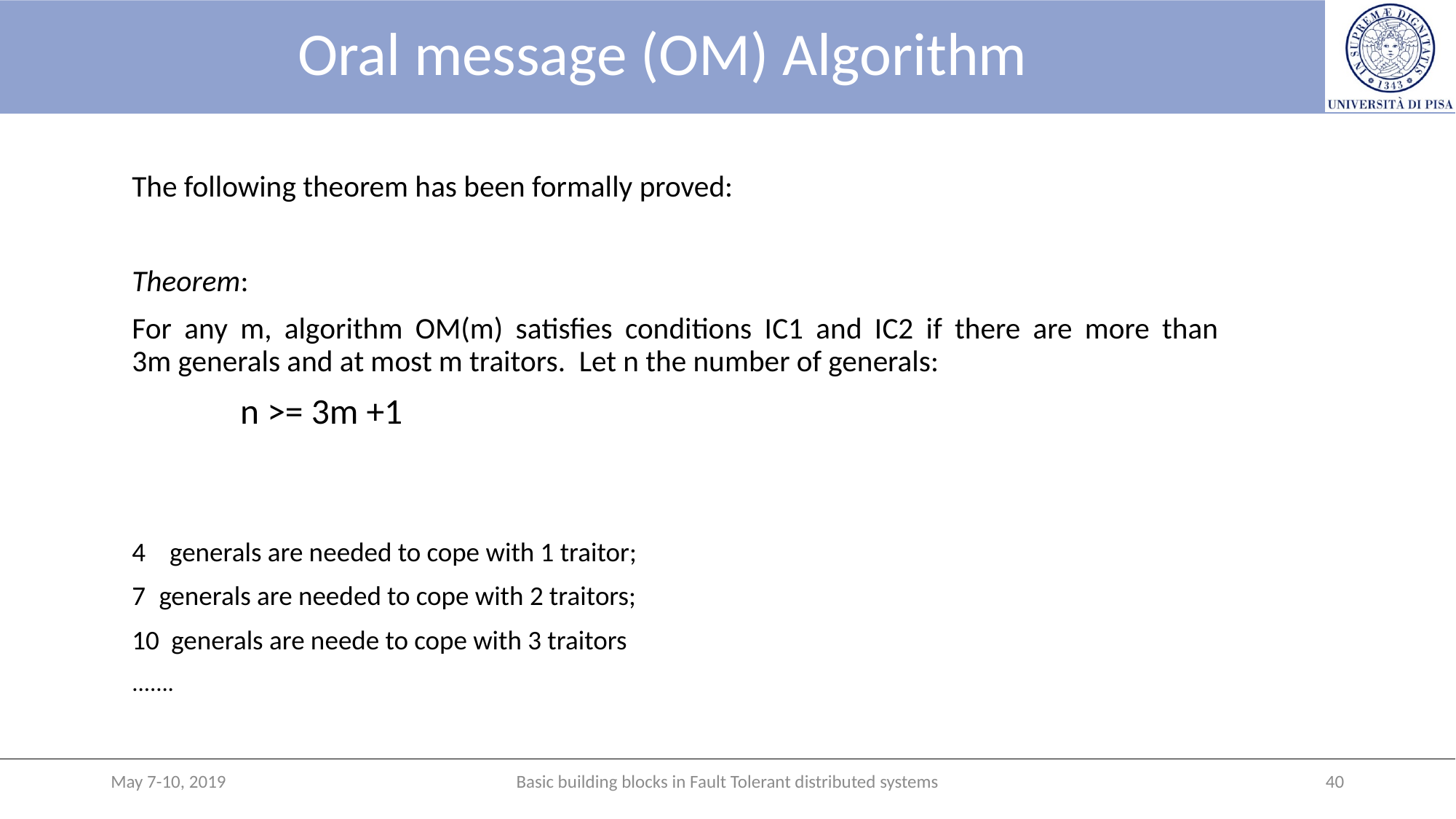

# Oral message (OM) Algorithm
The following theorem has been formally proved:

Theorem:
For any m, algorithm OM(m) satisfies conditions IC1 and IC2 if there are more than
3m generals and at most m traitors.  Let n the number of generals:
			n >= 3m +1

4    generals are needed to cope with 1 traitor;
generals are needed to cope with 2 traitors;
10  generals are neede to cope with 3 traitors
.......

May 7-10, 2019
Basic building blocks in Fault Tolerant distributed systems
40